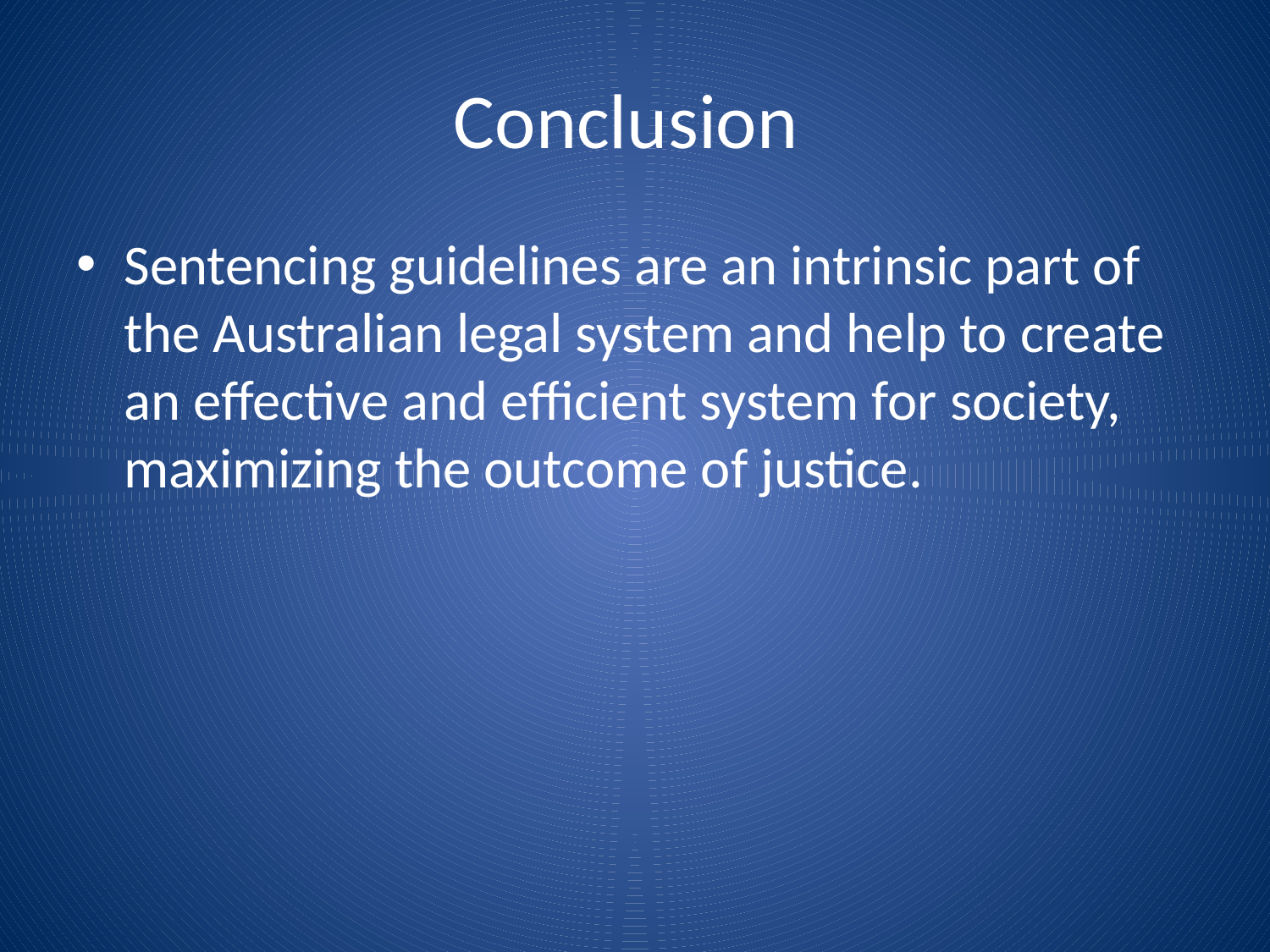

# Conclusion
Sentencing guidelines are an intrinsic part of the Australian legal system and help to create an effective and efficient system for society, maximizing the outcome of justice.